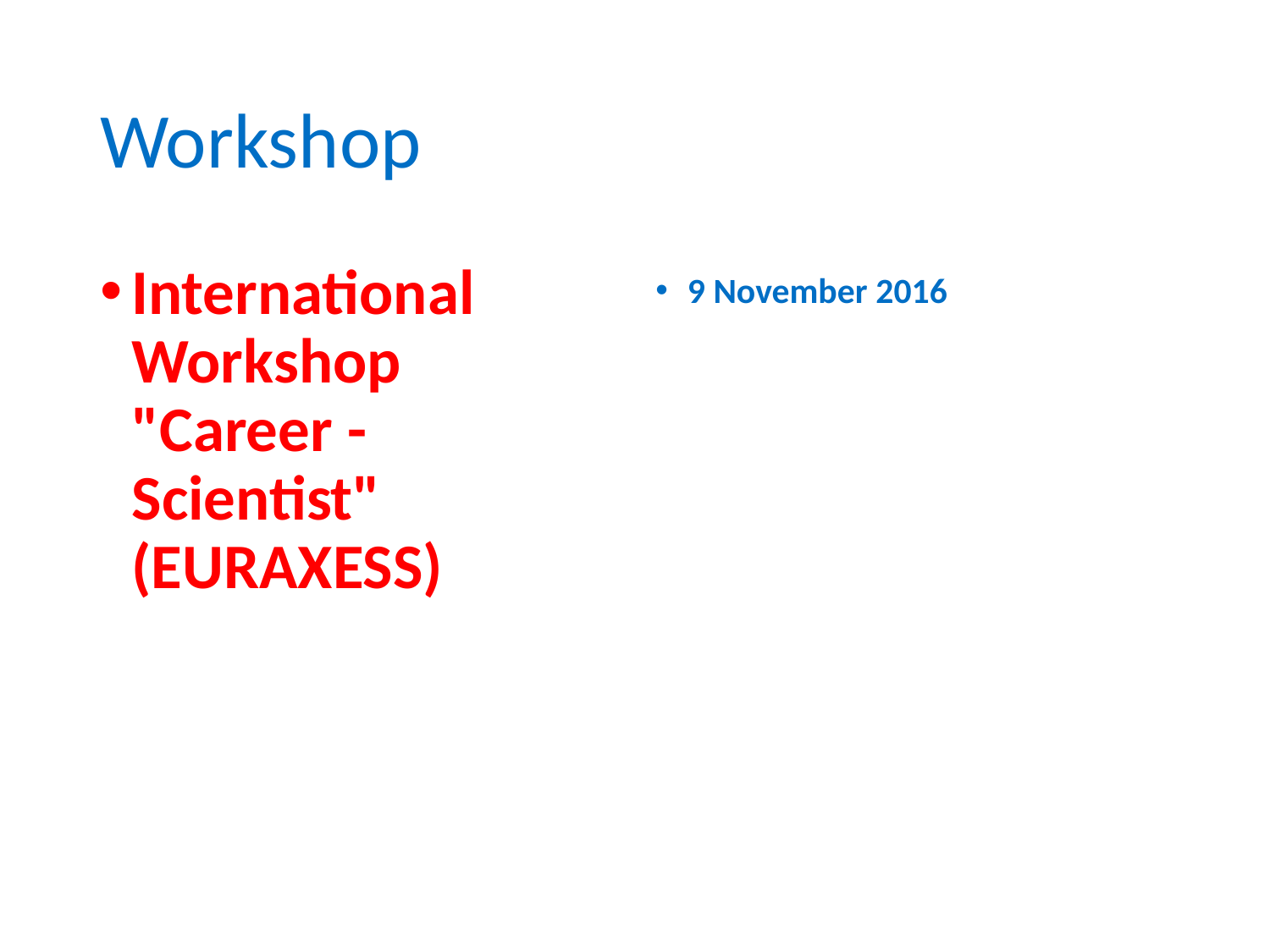

# Workshop
International Workshop "Career - Scientist" (EURAXESS)
9 November 2016